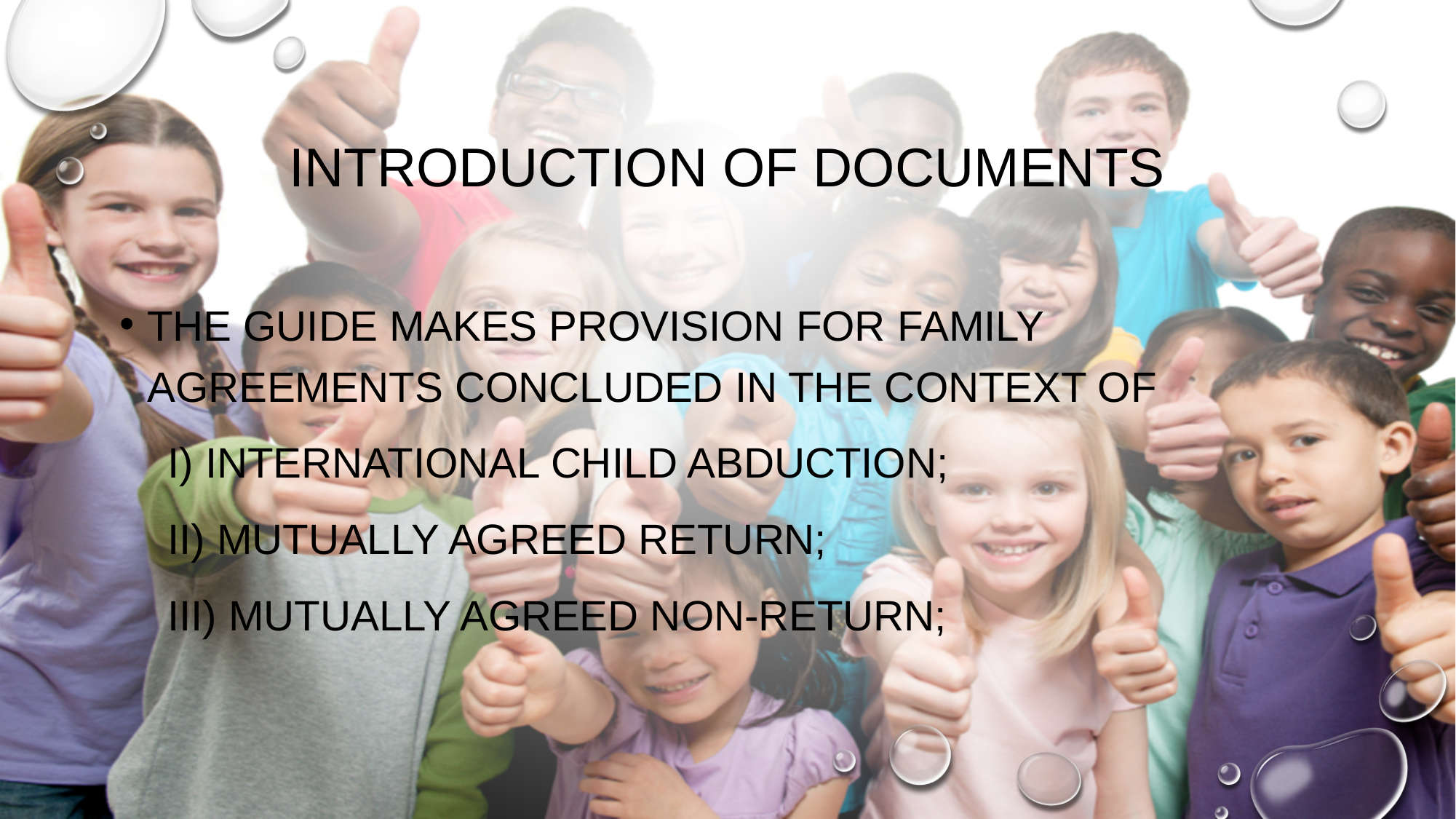

# INTRODUCTION OF DOCUMENTS
The Guide makes provision for family agreements concluded in the context of
    i) International child abduction;
    ii) Mutually agreed return;
    iii) Mutually agreed non-return;